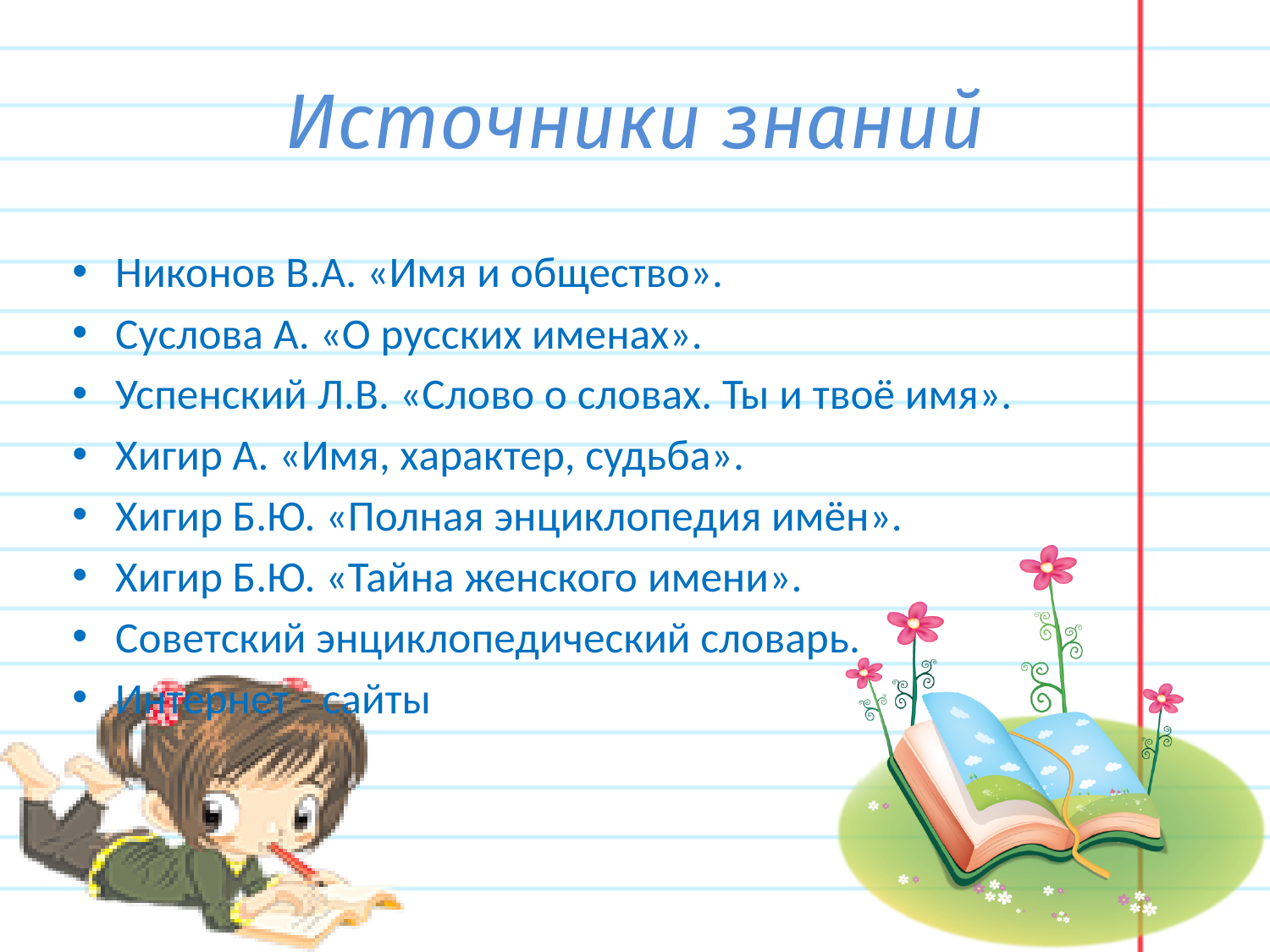

# Источники знаний
Никонов В.А. «Имя и общество».
Суслова А. «О русских именах».
Успенский Л.В. «Слово о словах. Ты и твоё имя».
Хигир А. «Имя, характер, судьба».
Хигир Б.Ю. «Полная энциклопедия имён».
Хигир Б.Ю. «Тайна женского имени».
Советский энциклопедический словарь.
Интернет - сайты